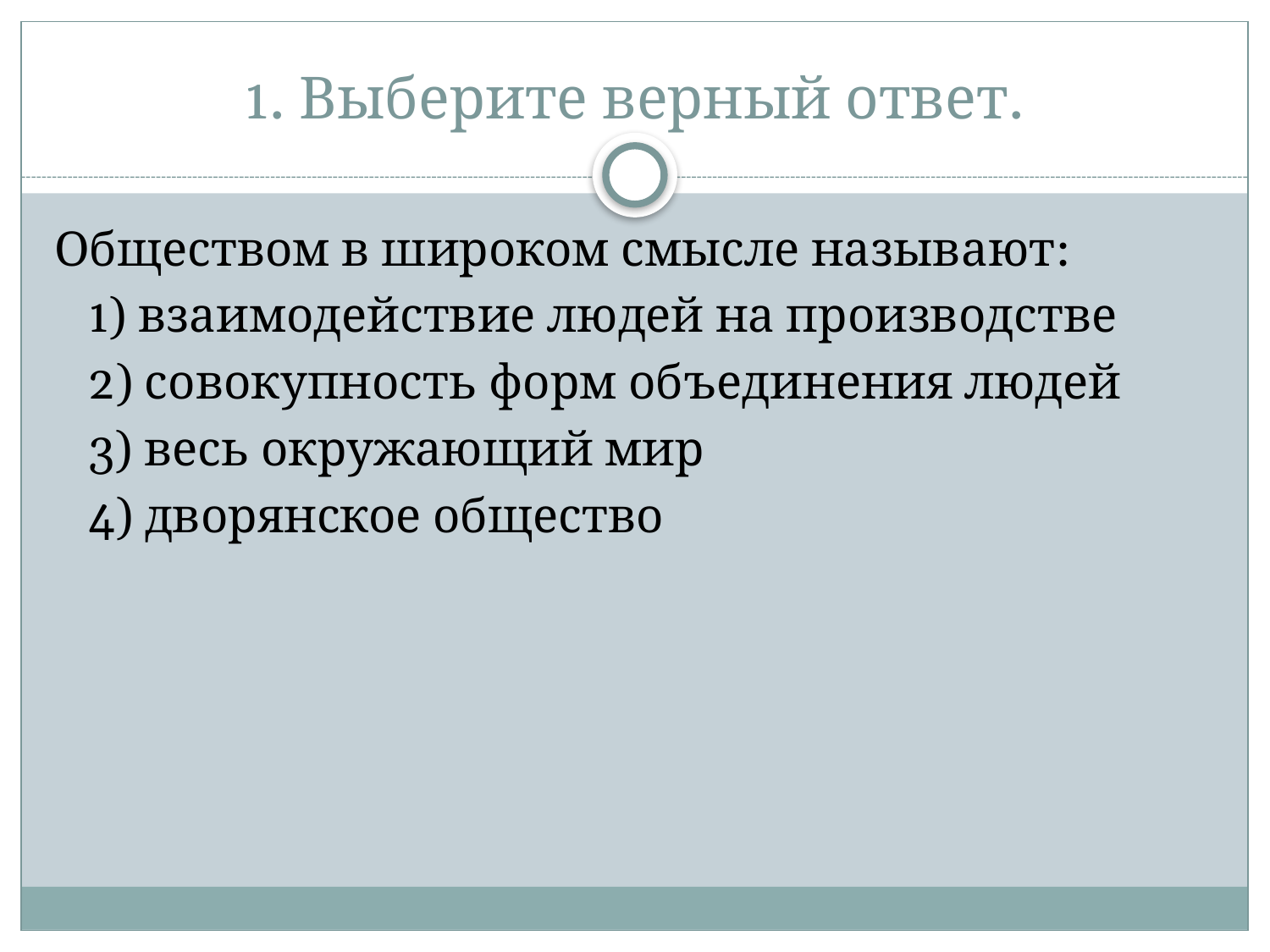

# 1. Выберите верный ответ.
Обществом в широком смысле называют:
   1) взаимодействие людей на производстве
   2) совокупность форм объединения людей
   3) весь окружающий мир
   4) дворянское общество